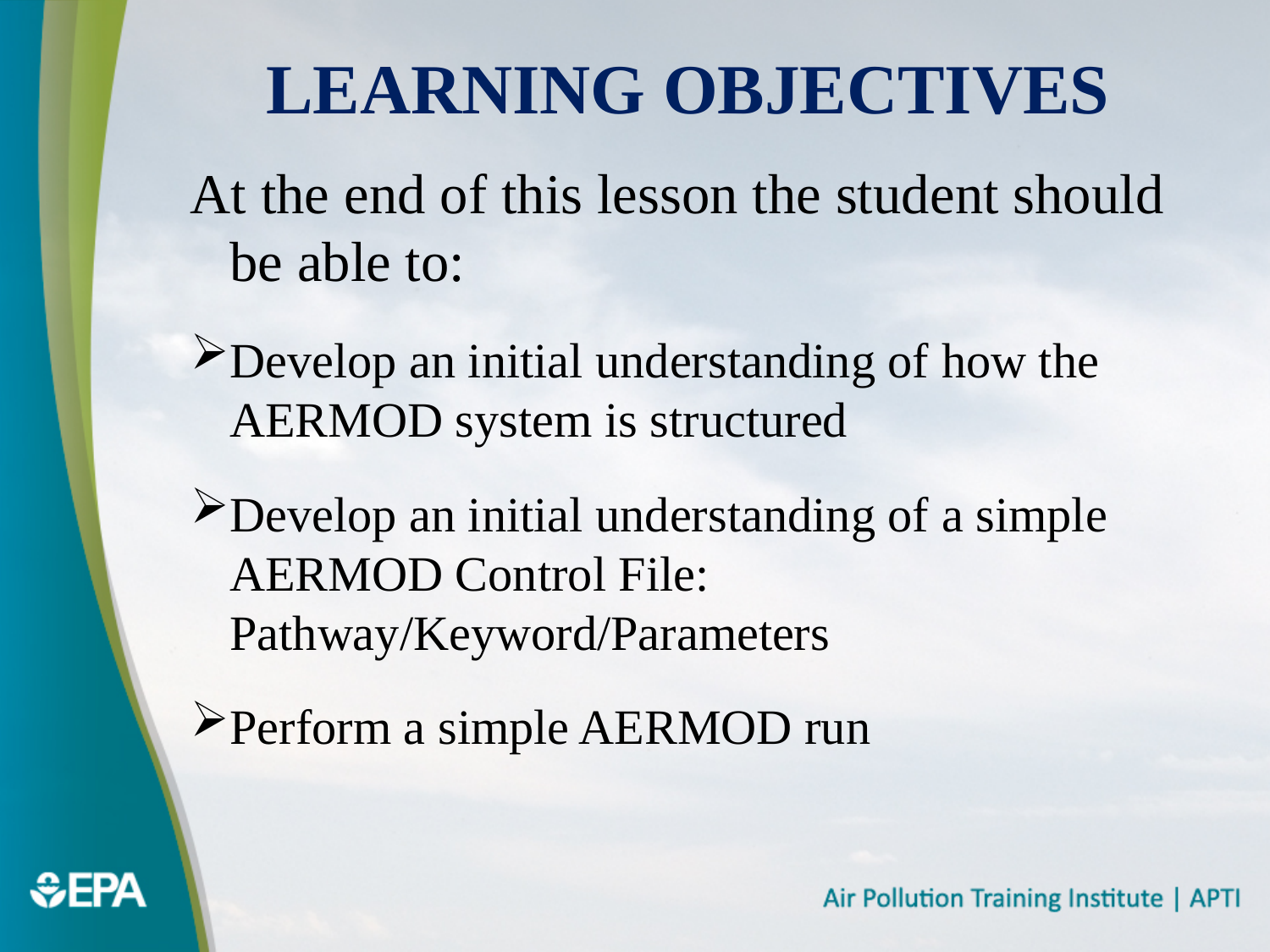

# Learning Objectives
At the end of this lesson the student should be able to:
Develop an initial understanding of how the AERMOD system is structured
Develop an initial understanding of a simple AERMOD Control File: Pathway/Keyword/Parameters
Perform a simple AERMOD run